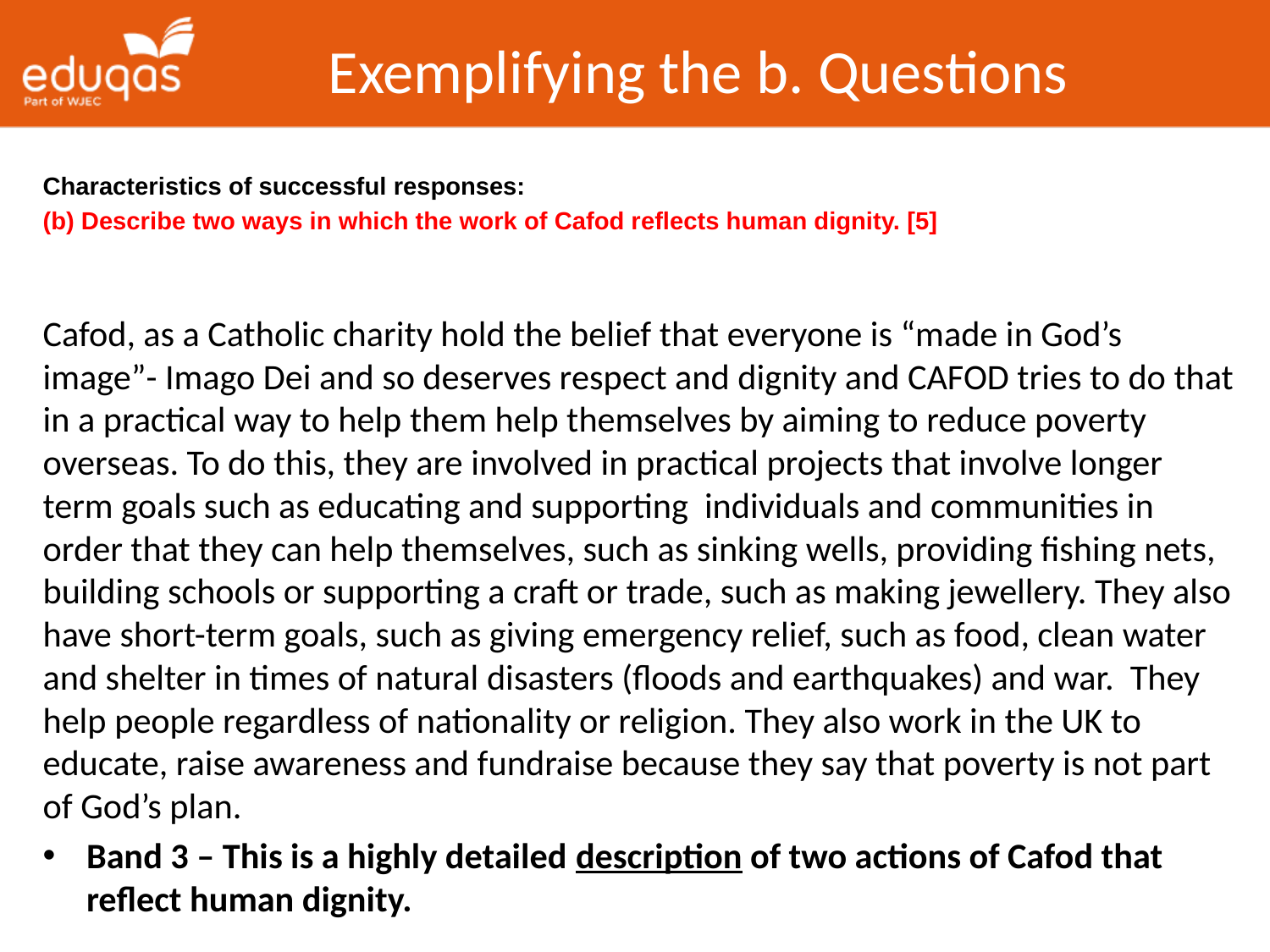

# Exemplifying the b. Questions
Characteristics of successful responses:
(b) Describe two ways in which the work of Cafod reflects human dignity. [5]

Cafod, as a Catholic charity hold the belief that everyone is “made in God’s image”- Imago Dei and so deserves respect and dignity and CAFOD tries to do that in a practical way to help them help themselves by aiming to reduce poverty overseas. To do this, they are involved in practical projects that involve longer term goals such as educating and supporting  individuals and communities in order that they can help themselves, such as sinking wells, providing fishing nets, building schools or supporting a craft or trade, such as making jewellery. They also have short-term goals, such as giving emergency relief, such as food, clean water and shelter in times of natural disasters (floods and earthquakes) and war.  They help people regardless of nationality or religion. They also work in the UK to educate, raise awareness and fundraise because they say that poverty is not part of God’s plan.
Band 3 – This is a highly detailed description of two actions of Cafod that reflect human dignity.